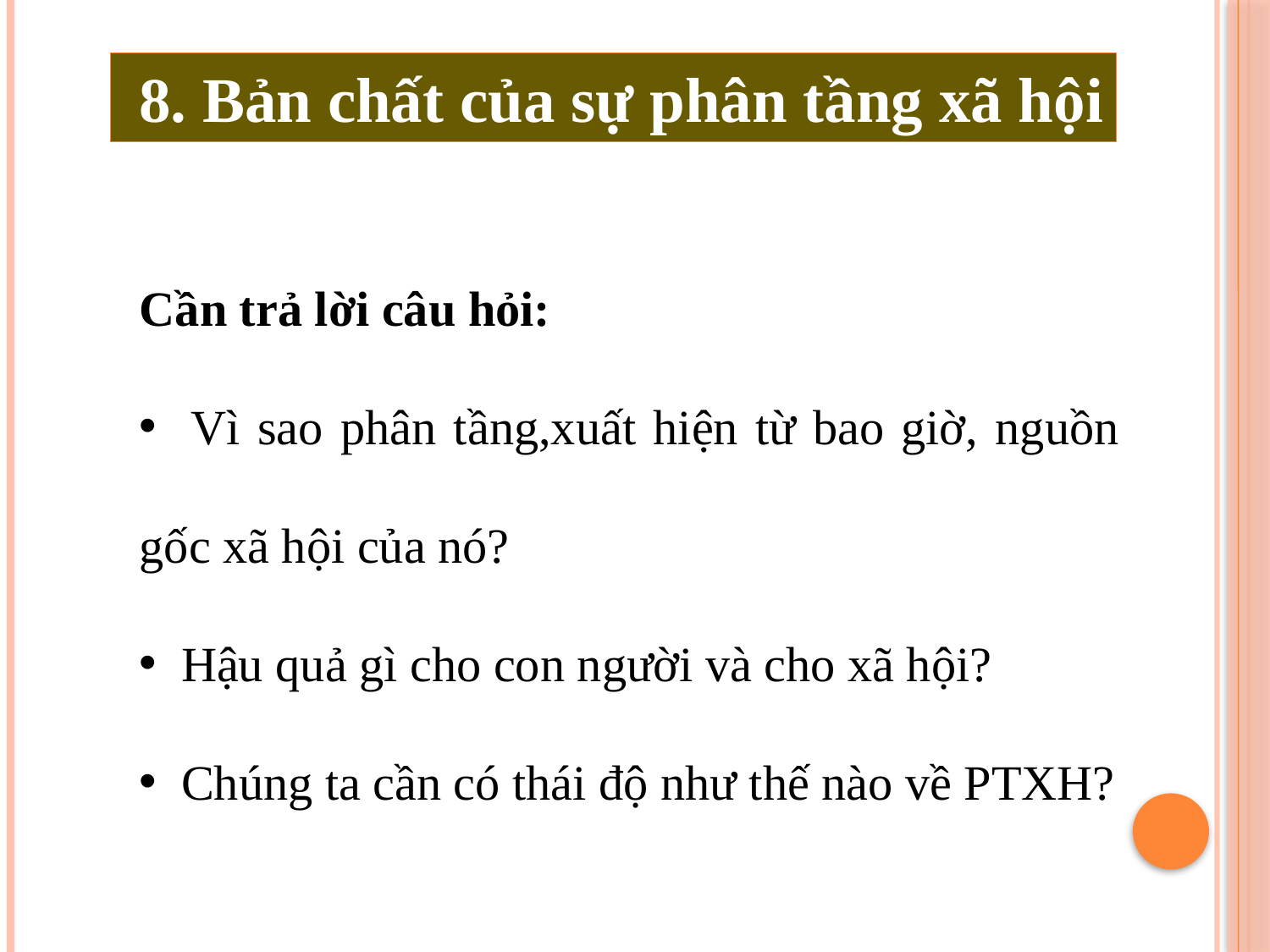

8. Bản chất của sự phân tầng xã hội

Cần trả lời câu hỏi:
  Vì sao phân tầng,xuất hiện từ bao giờ, nguồn gốc xã hội của nó?
  Hậu quả gì cho con người và cho xã hội?
  Chúng ta cần có thái độ như thế nào về PTXH?